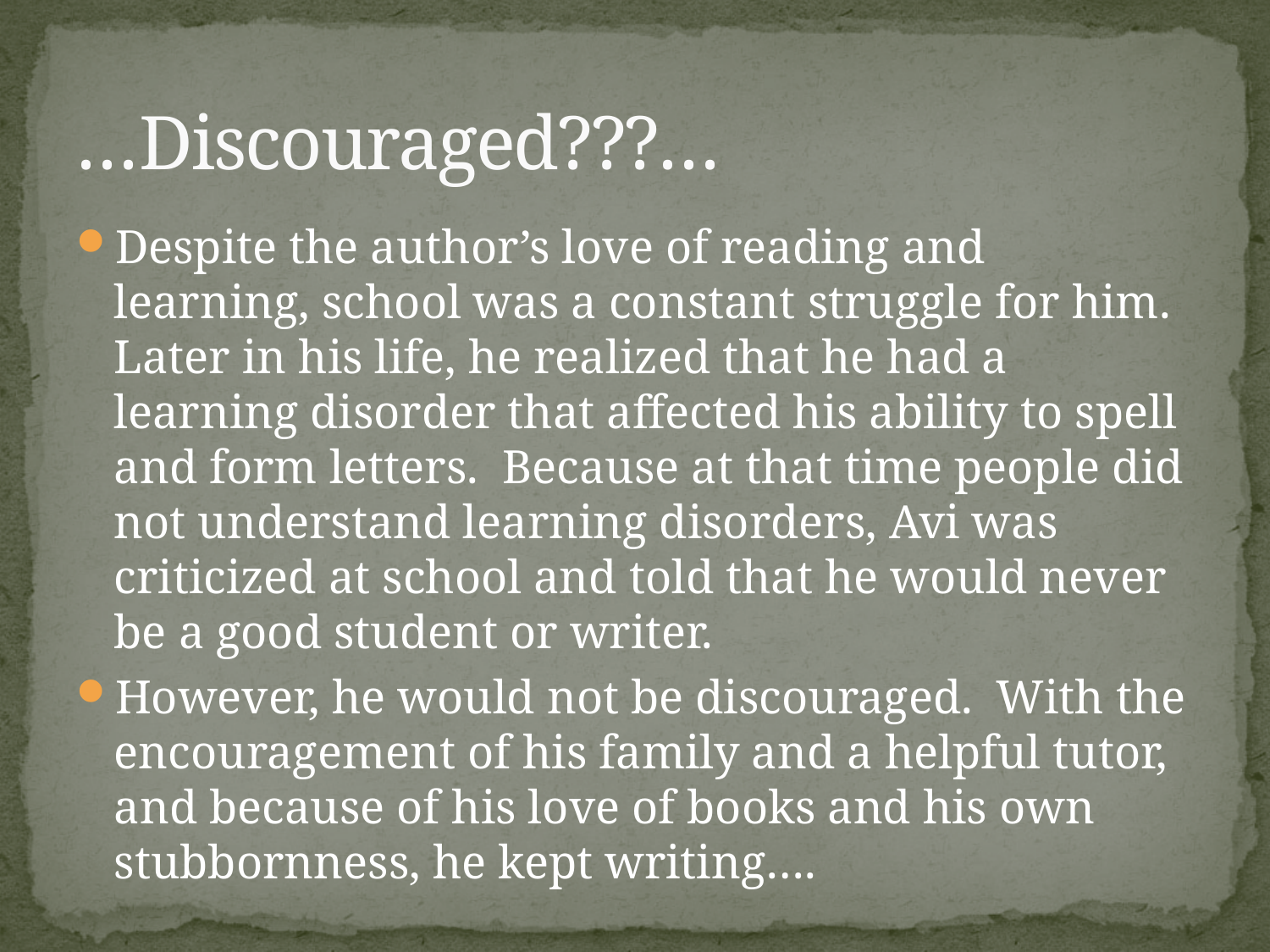

# …Discouraged???…
Despite the author’s love of reading and learning, school was a constant struggle for him.  Later in his life, he realized that he had a learning disorder that affected his ability to spell and form letters.  Because at that time people did not understand learning disorders, Avi was criticized at school and told that he would never be a good student or writer.
However, he would not be discouraged.  With the encouragement of his family and a helpful tutor, and because of his love of books and his own stubbornness, he kept writing….